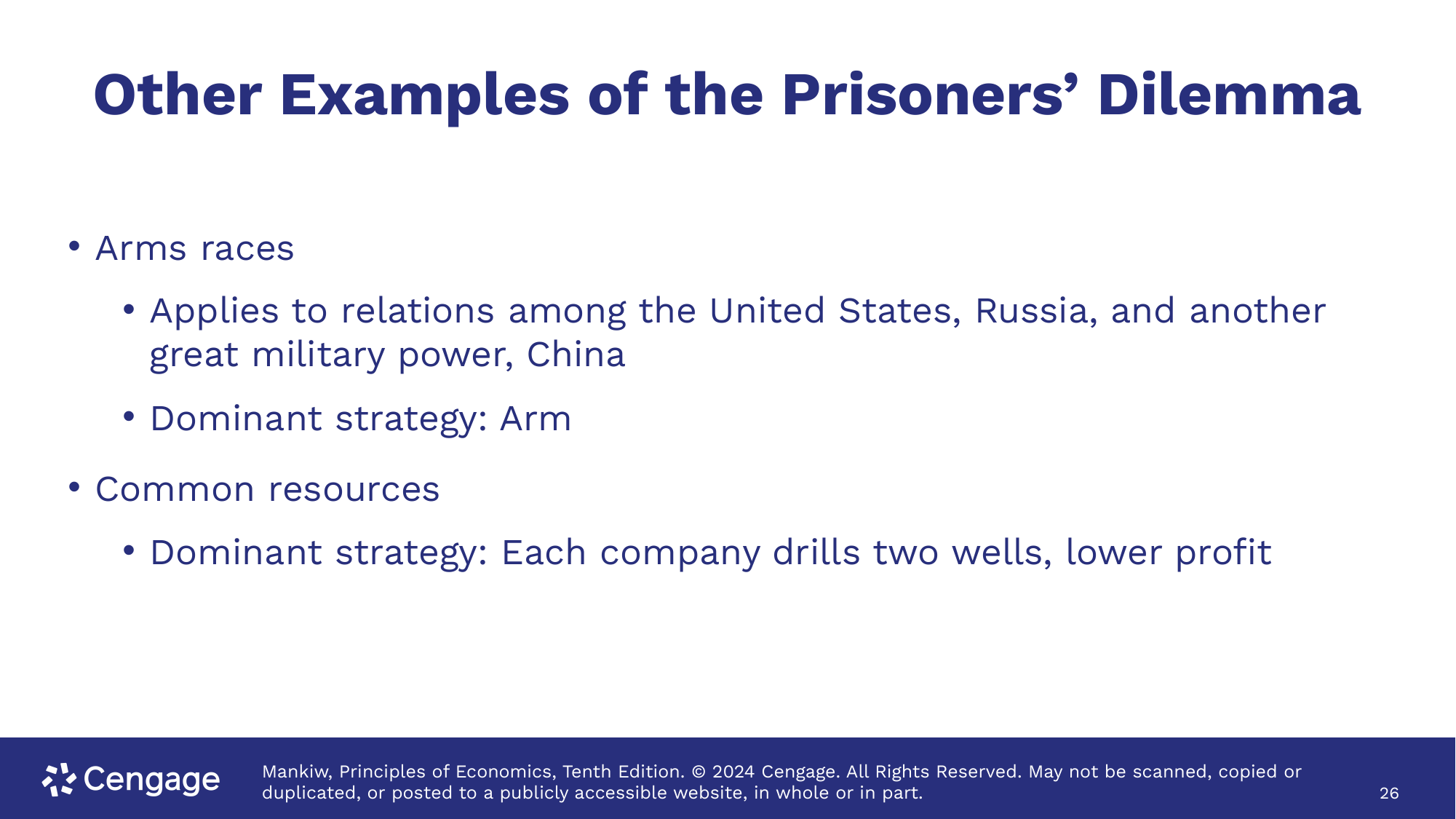

# Other Examples of the Prisoners’ Dilemma
Arms races
Applies to relations among the United States, Russia, and another great military power, China
Dominant strategy: Arm
Common resources
Dominant strategy: Each company drills two wells, lower profit